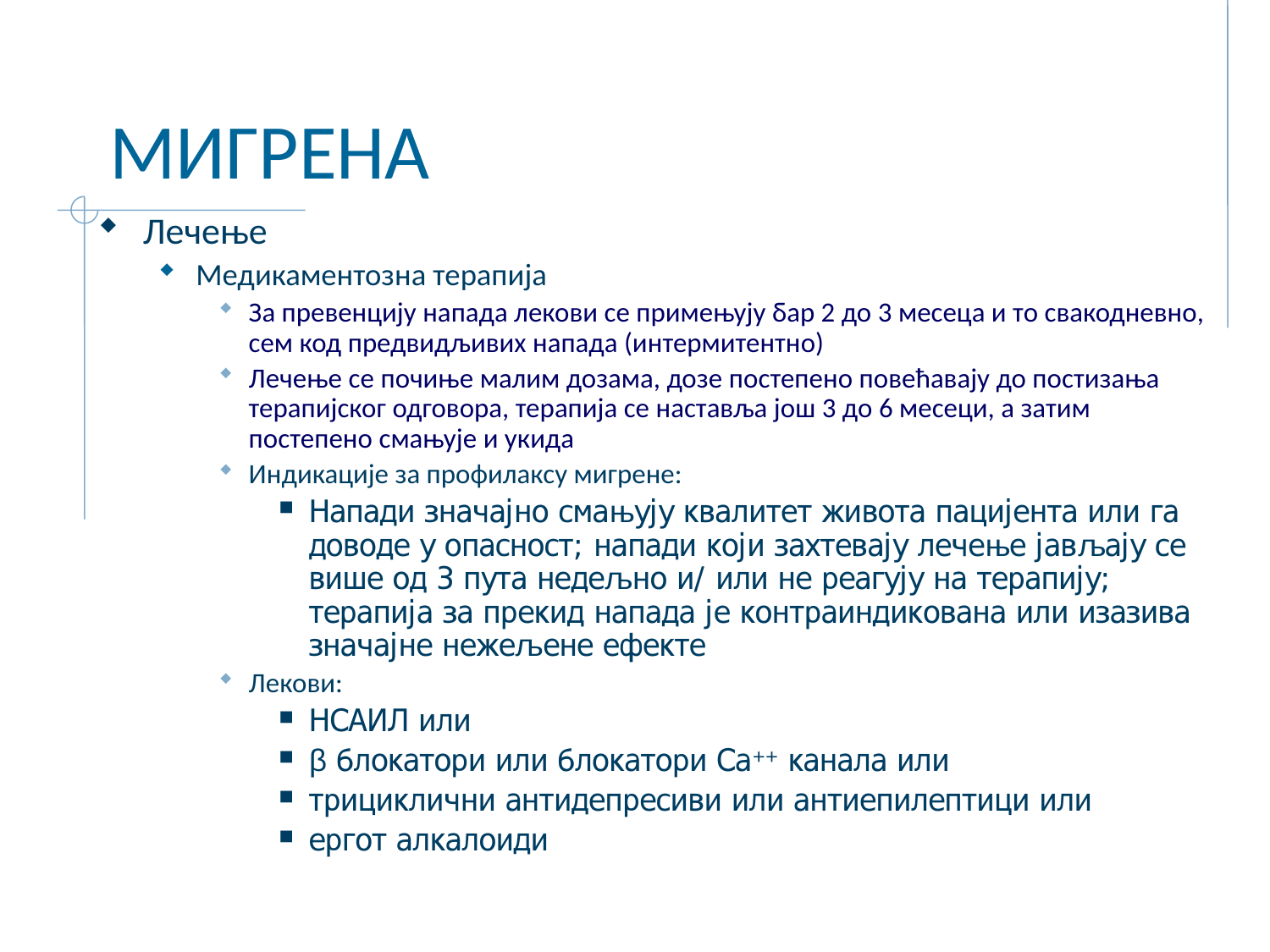

# МИГРЕНА
Лечење
Медикаментозна терапија
За превенцију напада лекови се примењују бар 2 до 3 месеца и то свакодневно, сем код предвидљивих напада (интермитентно)
Лечење се почиње малим дозама, дозе постепено повећавају до постизања терапијског одговора, терапија се наставља још 3 до 6 месеци, а затим постепено смањује и укида
Индикације за профилаксу мигрене:
Напади значајно смањују квалитет живота пацијента или га доводе у опасност; напади који захтевају лечење јављају се више од 3 пута недељно и/ или не реагују на терапију; терапија за прекид напада је контраиндикована или изазива значајне нежељене ефекте
Лекови:
НСАИЛ или
β блокатори или блокатори Са++ канала или
трициклични антидепресиви или антиепилептици или
ергот алкалоиди